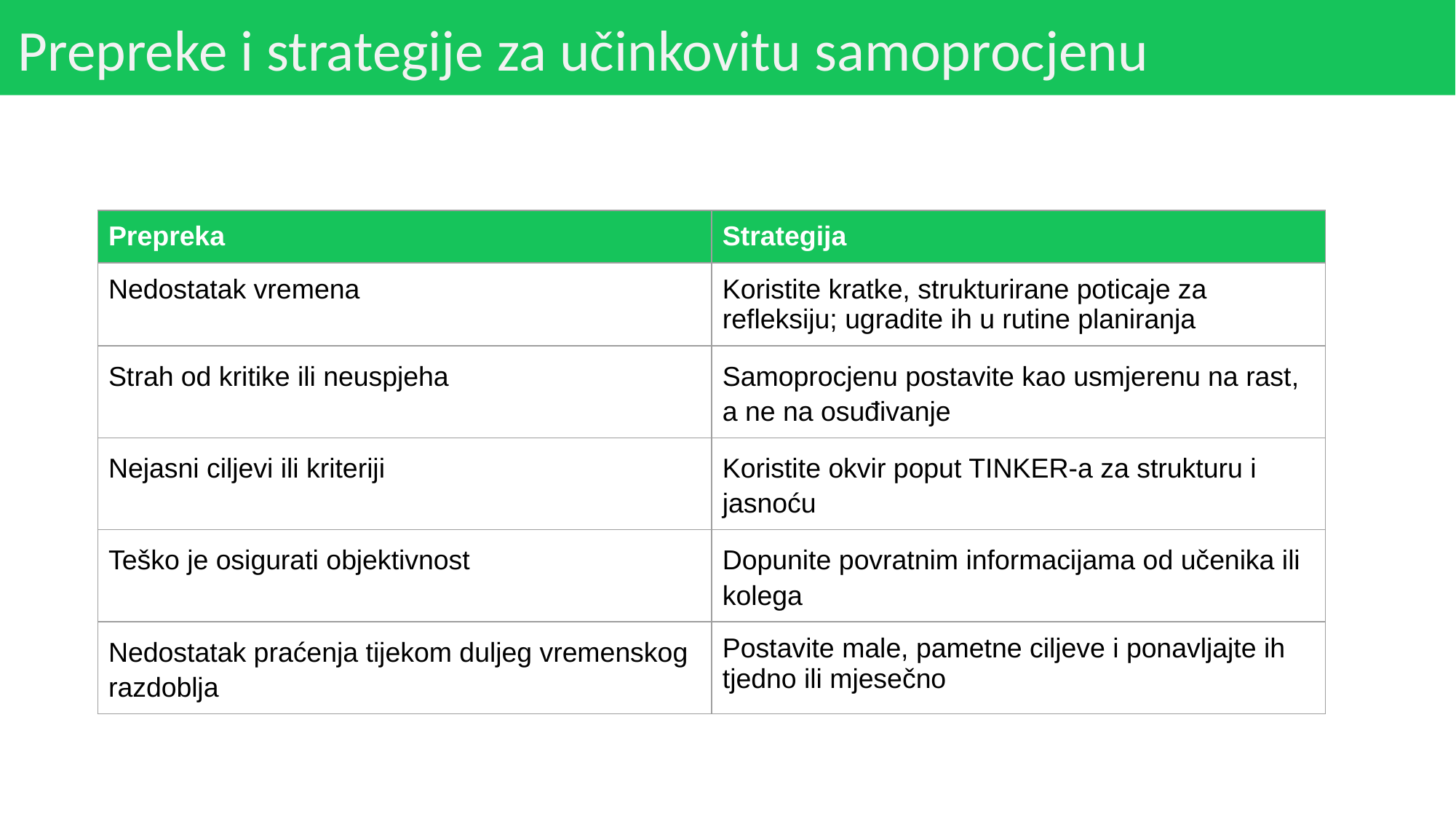

# Prepreke i strategije za učinkovitu samoprocjenu

| Prepreka | Strategija |
| --- | --- |
| Nedostatak vremena | Koristite kratke, strukturirane poticaje za refleksiju; ugradite ih u rutine planiranja |
| Strah od kritike ili neuspjeha | Samoprocjenu postavite kao usmjerenu na rast, a ne na osuđivanje |
| Nejasni ciljevi ili kriteriji | Koristite okvir poput TINKER-a za strukturu i jasnoću |
| Teško je osigurati objektivnost | Dopunite povratnim informacijama od učenika ili kolega |
| Nedostatak praćenja tijekom duljeg vremenskog razdoblja | Postavite male, pametne ciljeve i ponavljajte ih tjedno ili mjesečno |